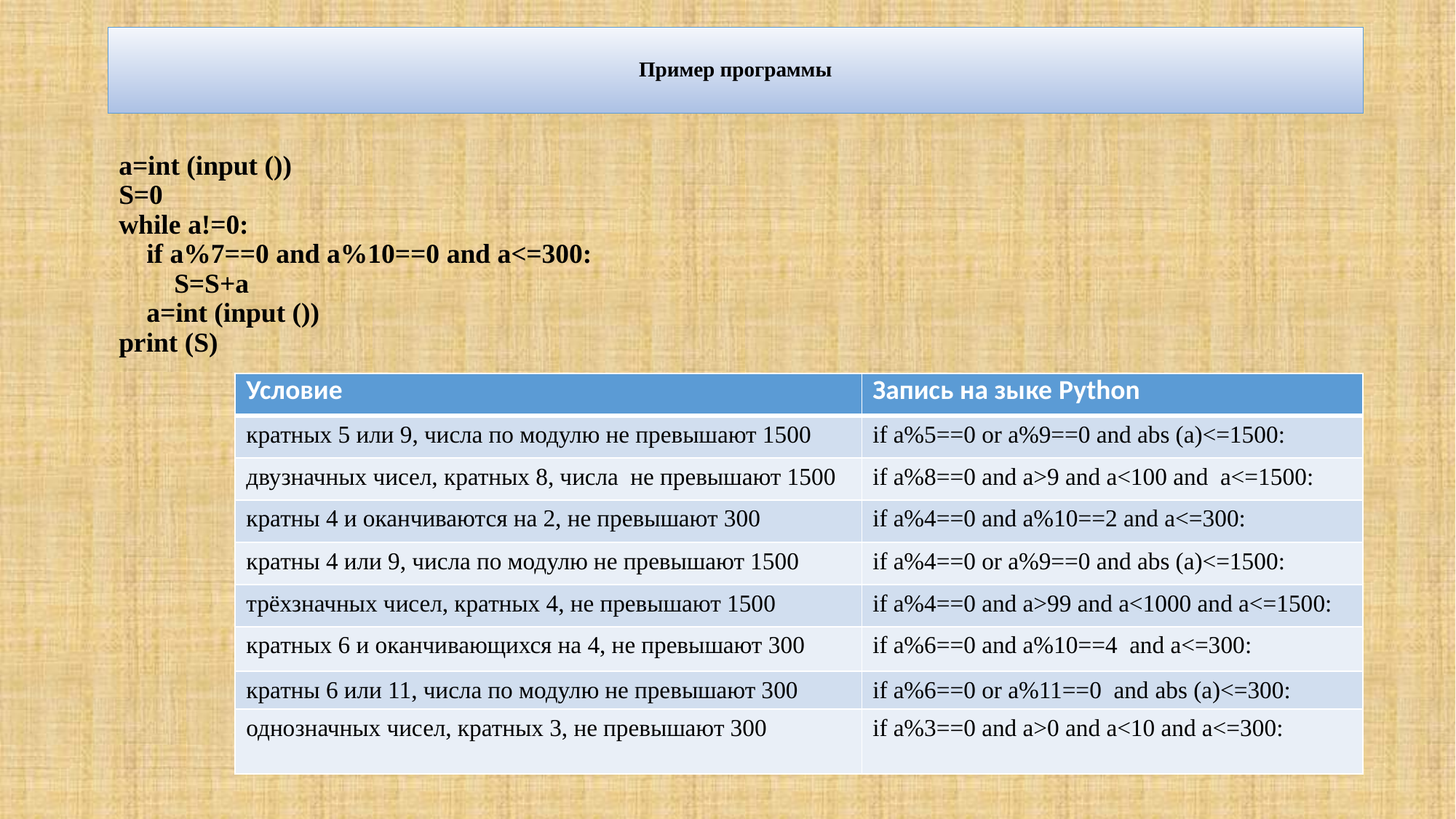

# Пример программы

a=int (input ())
S=0
while a!=0:
    if a%7==0 and a%10==0 and a<=300:
        S=S+a
    a=int (input ())
print (S)

| Условие | Запись на зыке Python |
| --- | --- |
| кратных 5 или 9, числа по модулю не превышают 1500 | if a%5==0 or a%9==0 and abs (a)<=1500: |
| двузначных чисел, кратных 8, числа не превышают 1500 | if a%8==0 and a>9 and a<100 and a<=1500: |
| кратны 4 и оканчиваются на 2, не превышают 300 | if a%4==0 and a%10==2 and a<=300: |
| кратны 4 или 9, числа по модулю не превышают 1500 | if a%4==0 or a%9==0 and abs (a)<=1500: |
| трёхзначных чисел, кратных 4, не превышают 1500 | if a%4==0 and a>99 and a<1000 and a<=1500: |
| кратных 6 и оканчивающихся на 4, не превышают 300 | if a%6==0 and a%10==4 and a<=300: |
| кратны 6 или 11, числа по модулю не превышают 300 | if a%6==0 or a%11==0 and abs (a)<=300: |
| однозначных чисел, кратных 3, не превышают 300 | if a%3==0 and a>0 and a<10 and a<=300: |